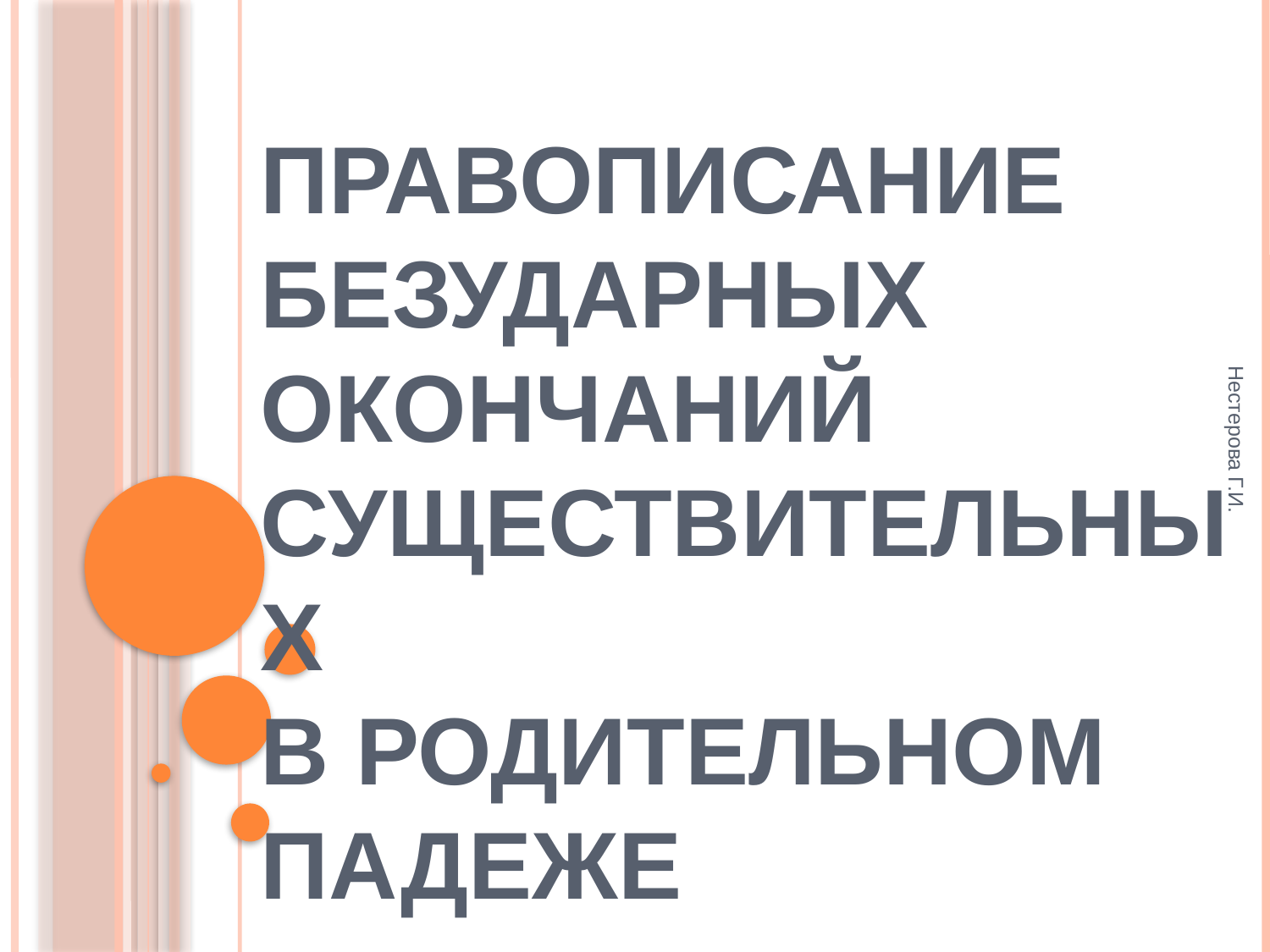

Правописание безударных окончаний существительных
в родительном падеже
Нестерова Г.И.
Урок 1